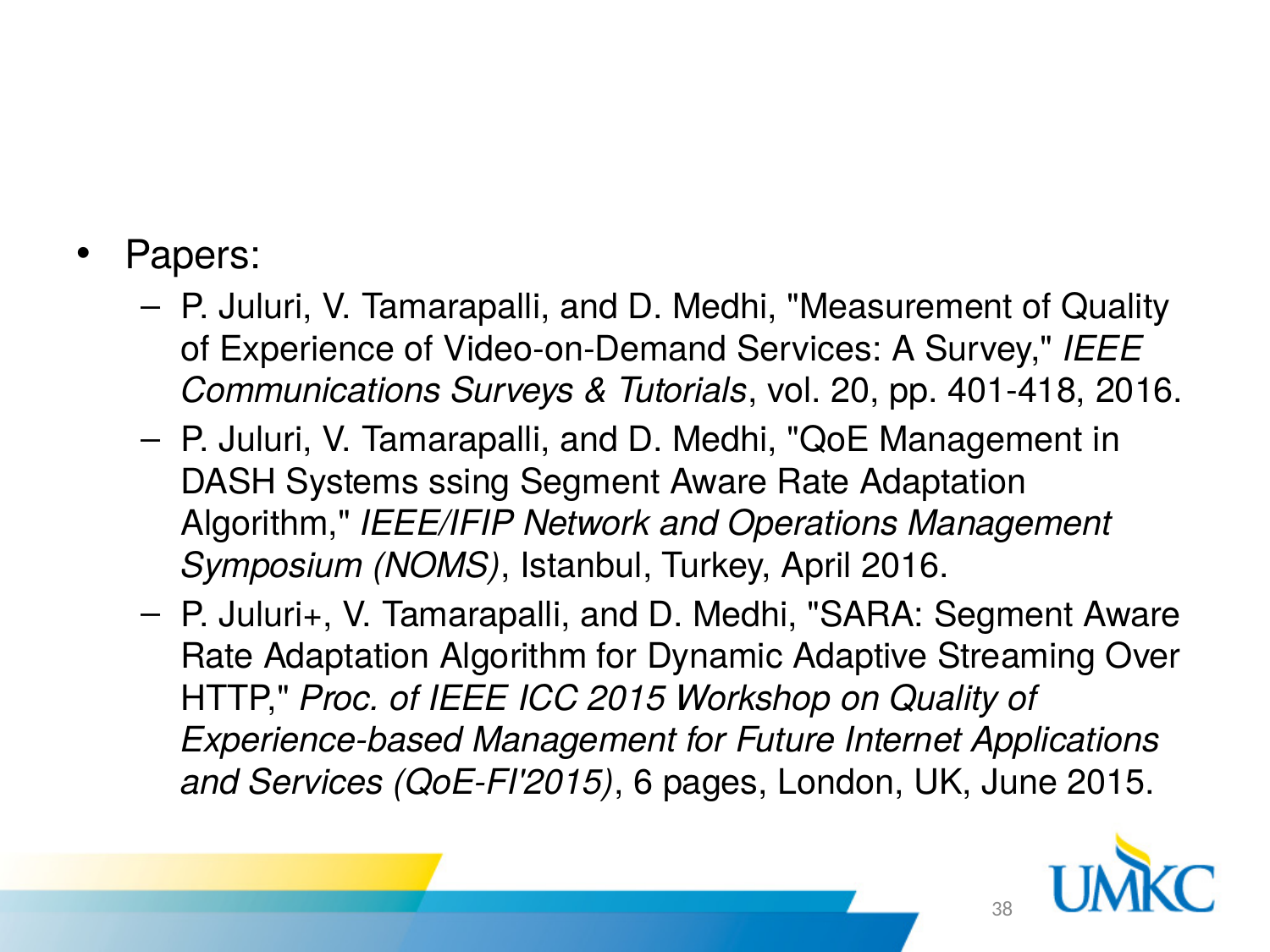

#
Papers:
P. Juluri, V. Tamarapalli, and D. Medhi, "Measurement of Quality of Experience of Video-on-Demand Services: A Survey," IEEE Communications Surveys & Tutorials, vol. 20, pp. 401-418, 2016.
P. Juluri, V. Tamarapalli, and D. Medhi, "QoE Management in DASH Systems ssing Segment Aware Rate Adaptation Algorithm," IEEE/IFIP Network and Operations Management Symposium (NOMS), Istanbul, Turkey, April 2016.
P. Juluri+, V. Tamarapalli, and D. Medhi, "SARA: Segment Aware Rate Adaptation Algorithm for Dynamic Adaptive Streaming Over HTTP," Proc. of IEEE ICC 2015 Workshop on Quality of Experience-based Management for Future Internet Applications and Services (QoE-FI'2015), 6 pages, London, UK, June 2015.
38